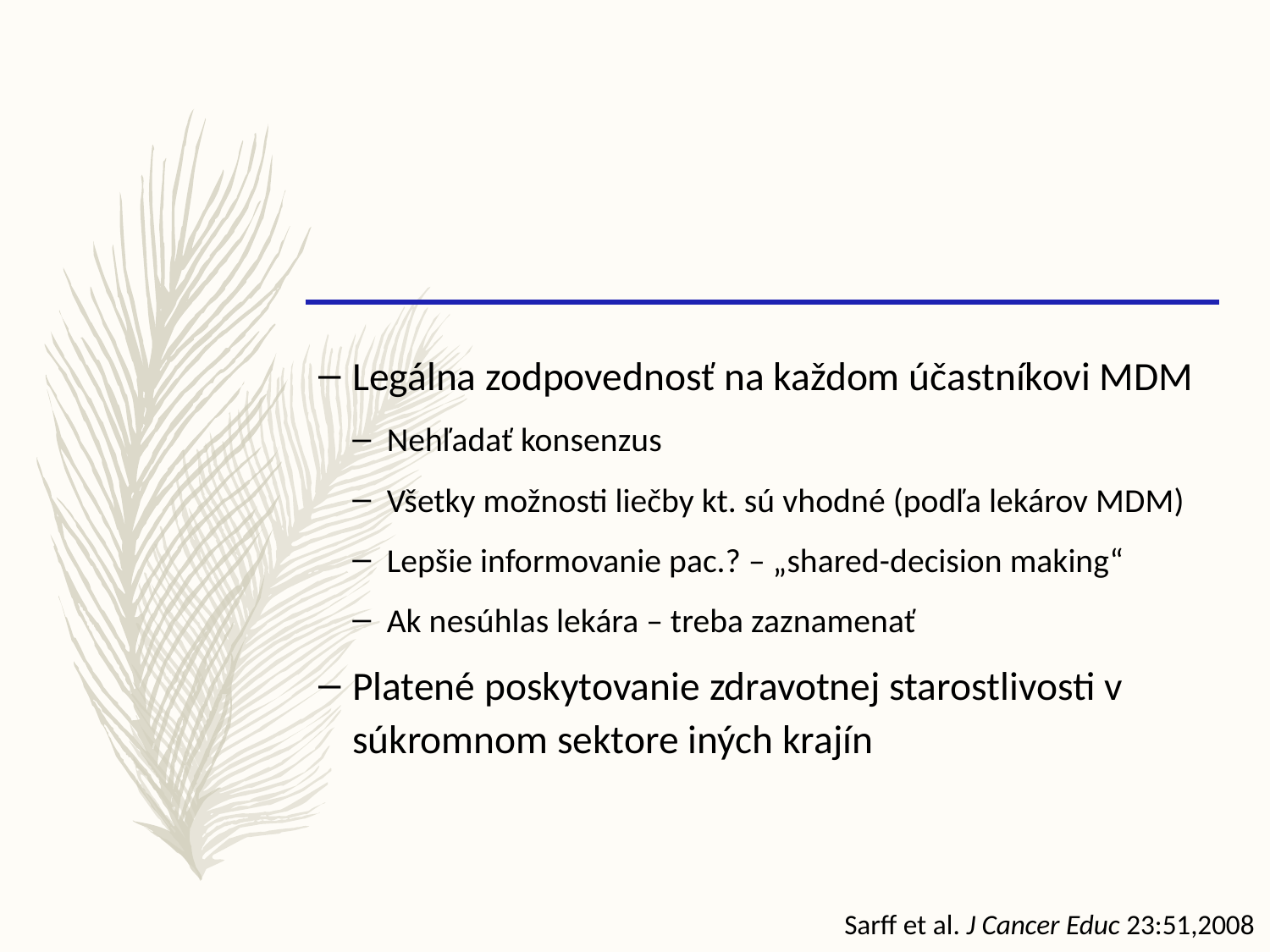

#
Legálna zodpovednosť na každom účastníkovi MDM
Nehľadať konsenzus
Všetky možnosti liečby kt. sú vhodné (podľa lekárov MDM)
Lepšie informovanie pac.? – „shared-decision making“
Ak nesúhlas lekára – treba zaznamenať
Platené poskytovanie zdravotnej starostlivosti v súkromnom sektore iných krajín
Sarff et al. J Cancer Educ 23:51,2008